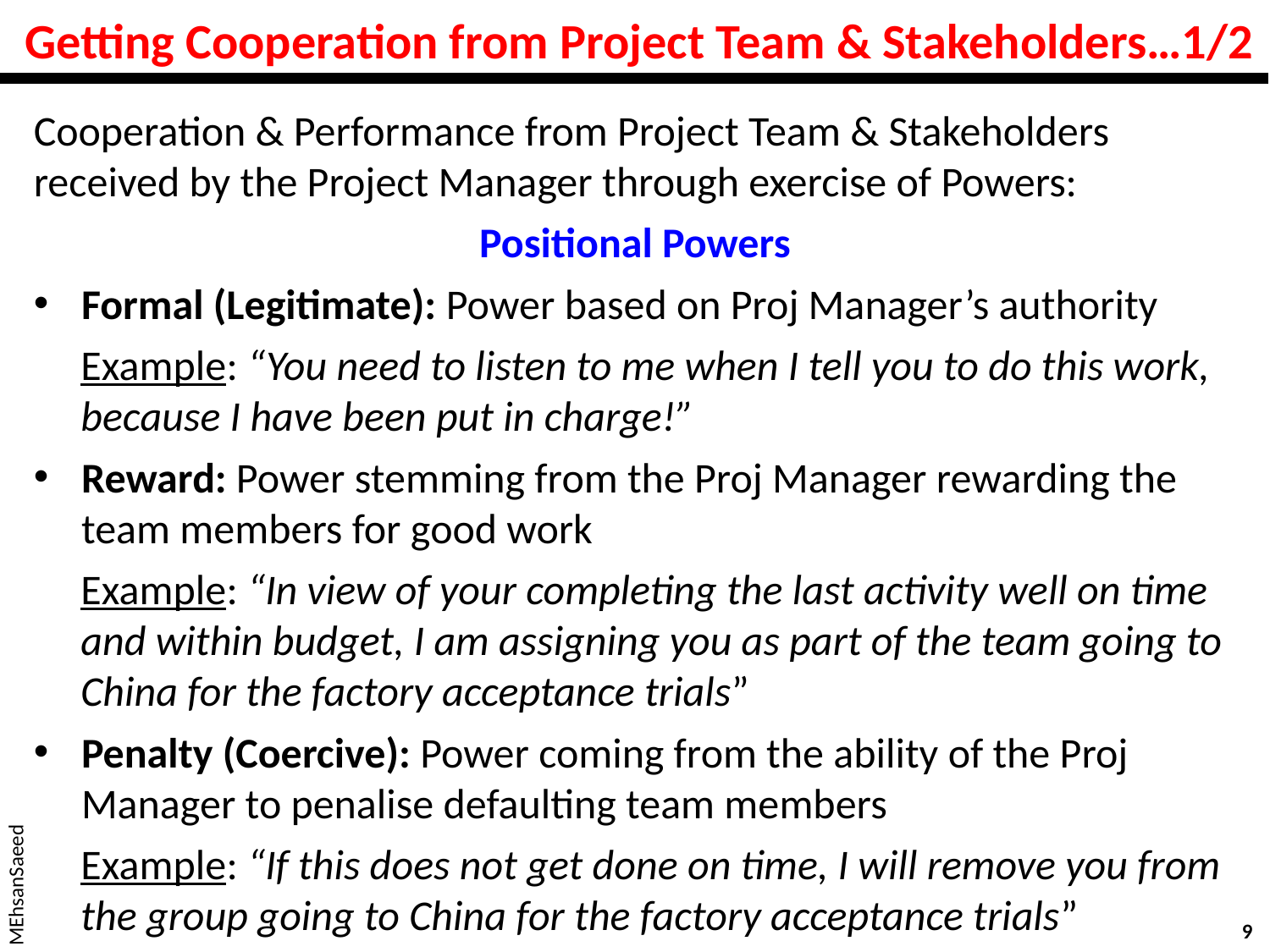

# Getting Cooperation from Project Team & Stakeholders…1/2
Cooperation & Performance from Project Team & Stakeholders received by the Project Manager through exercise of Powers:
Positional Powers
Formal (Legitimate): Power based on Proj Manager’s authority
Example: “You need to listen to me when I tell you to do this work, because I have been put in charge!”
Reward: Power stemming from the Proj Manager rewarding the team members for good work
Example: “In view of your completing the last activity well on time and within budget, I am assigning you as part of the team going to China for the factory acceptance trials”
Penalty (Coercive): Power coming from the ability of the Proj Manager to penalise defaulting team members
Example: “If this does not get done on time, I will remove you from the group going to China for the factory acceptance trials”
MEhsanSaeed
9